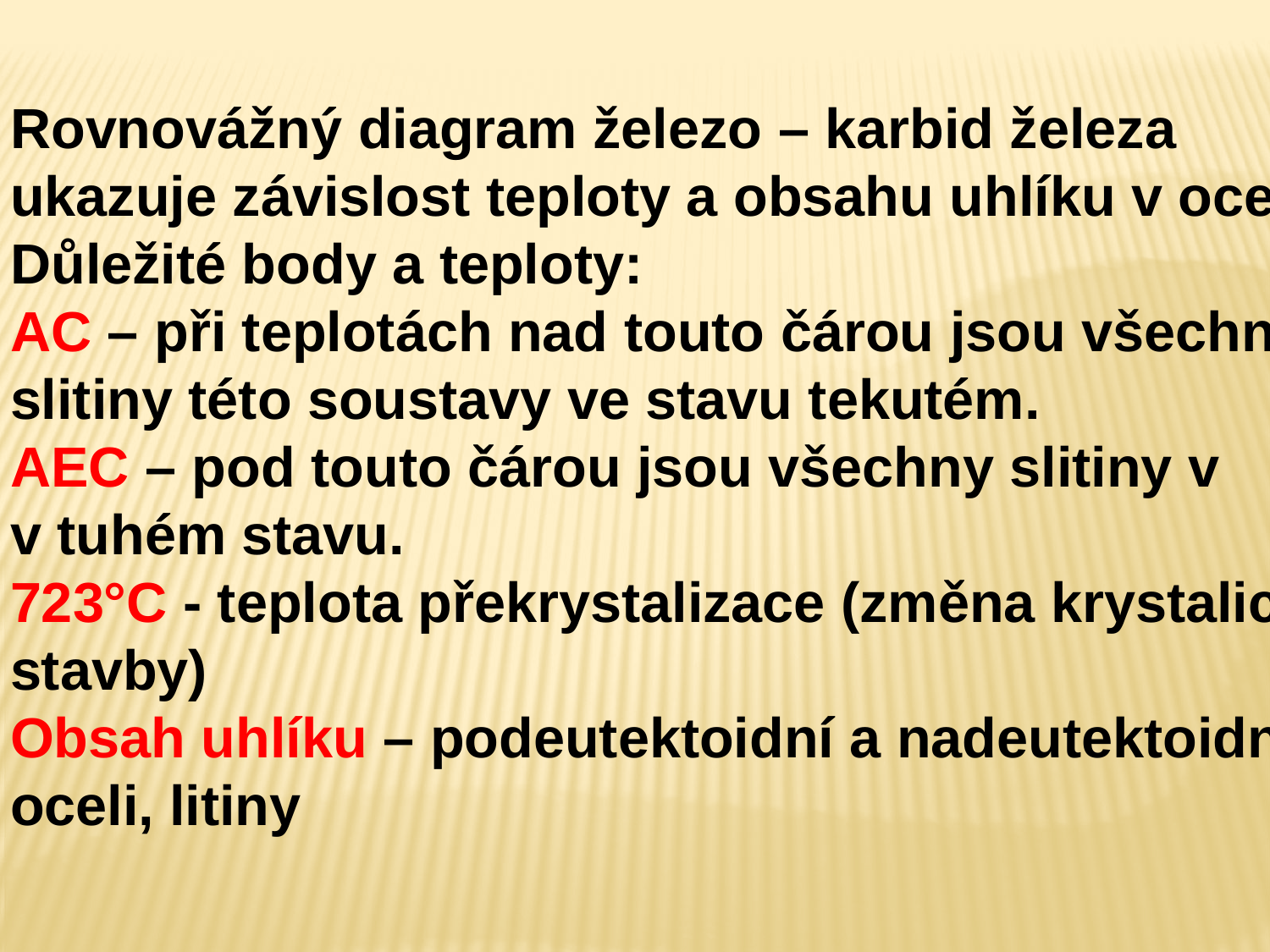

Rovnovážný diagram železo – karbid železa
ukazuje závislost teploty a obsahu uhlíku v oceli.
Důležité body a teploty:
AC – při teplotách nad touto čárou jsou všechny
slitiny této soustavy ve stavu tekutém.
AEC – pod touto čárou jsou všechny slitiny v
v tuhém stavu.
723°C - teplota překrystalizace (změna krystalické
stavby)
Obsah uhlíku – podeutektoidní a nadeutektoidní
oceli, litiny